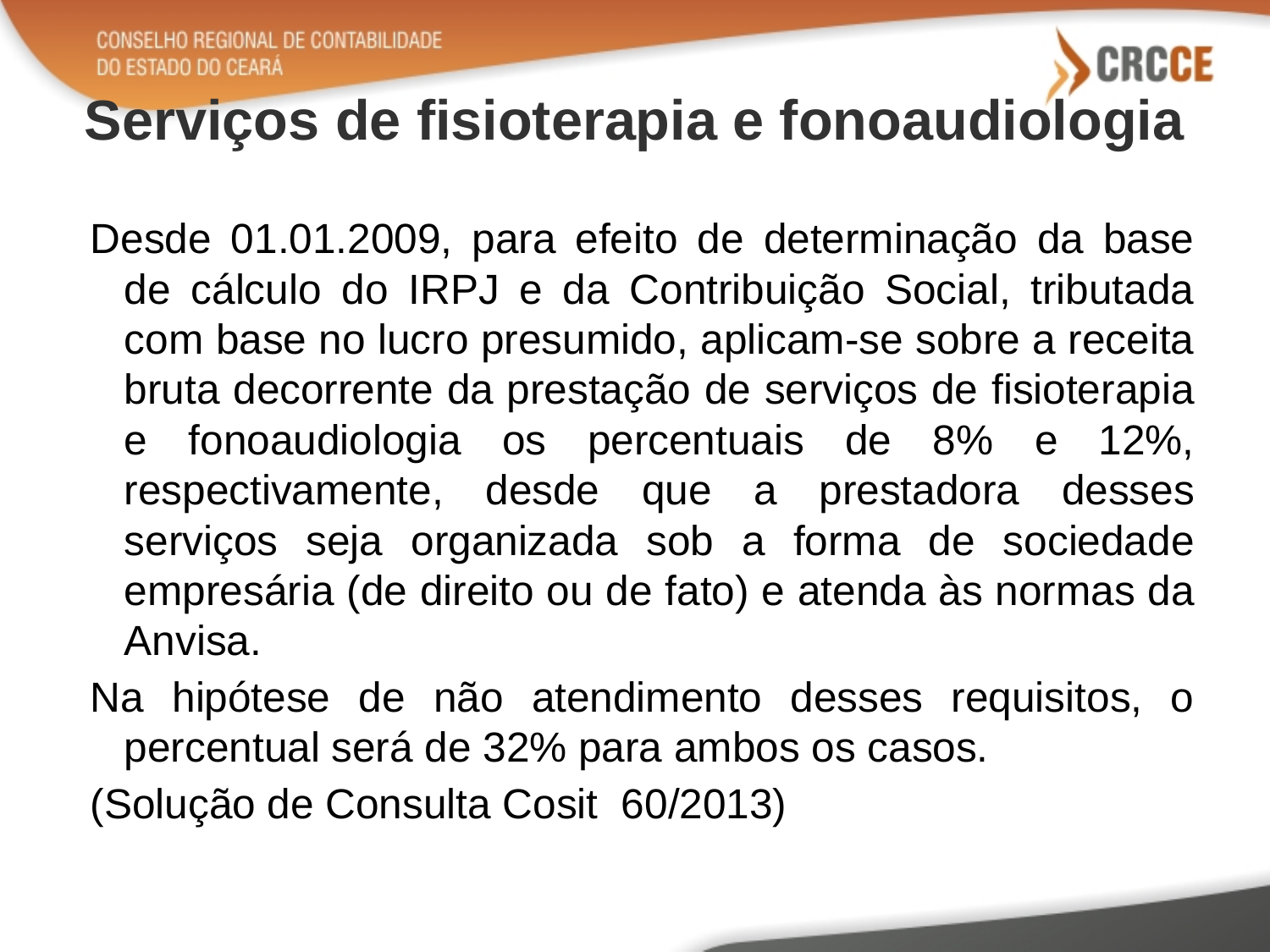

# Serviços de fisioterapia e fonoaudiologia
Desde 01.01.2009, para efeito de determinação da base de cálculo do IRPJ e da Contribuição Social, tributada com base no lucro presumido, aplicam-se sobre a receita bruta decorrente da prestação de serviços de fisioterapia e fonoaudiologia os percentuais de 8% e 12%, respectivamente, desde que a prestadora desses serviços seja organizada sob a forma de sociedade empresária (de direito ou de fato) e atenda às normas da Anvisa.
Na hipótese de não atendimento desses requisitos, o percentual será de 32% para ambos os casos.
(Solução de Consulta Cosit  60/2013)